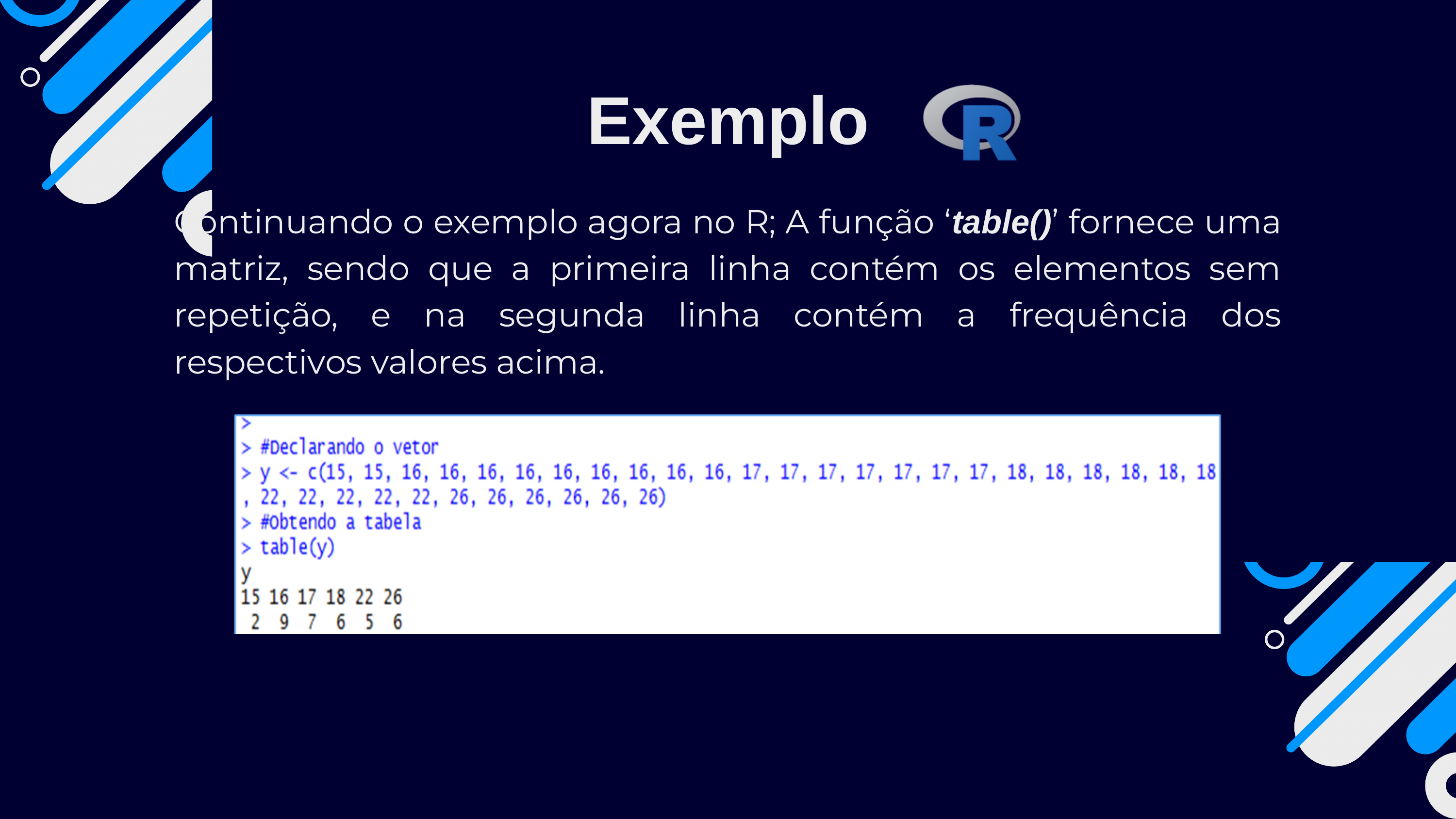

Exemplo
Continuando o exemplo agora no R; A função ‘table()’ fornece uma matriz, sendo que a primeira linha contém os elementos sem repetição, e na segunda linha contém a frequência dos respectivos valores acima.